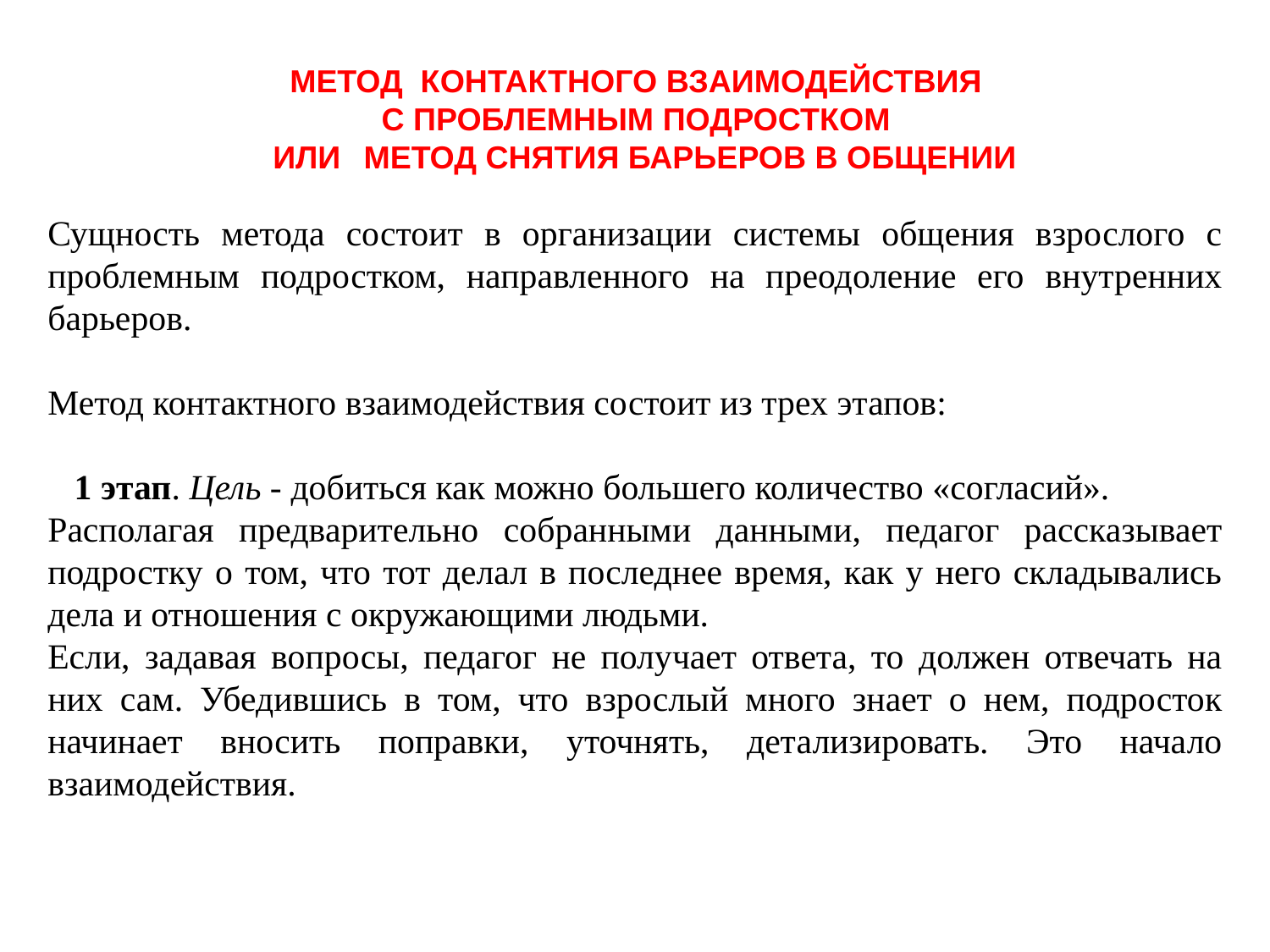

МЕТОД  КОНТАКТНОГО ВЗАИМОДЕЙСТВИЯ
С ПРОБЛЕМНЫМ ПОДРОСТКОМ
ИЛИ   МЕТОД СНЯТИЯ БАРЬЕРОВ В ОБЩЕНИИ
Сущность метода состоит в организации системы общения взрослого с проблемным подростком, направленного на преодоление его внутренних барьеров.

Метод контактного взаимодействия состоит из трех этапов:

   1 этап. Цель - добиться как можно большего количество «согласий».
Располагая предварительно собранными данными, педагог рассказывает подростку о том, что тот делал в последнее время, как у него складывались дела и отношения с окружающими людьми.
Если, задавая вопросы, педагог не получает ответа, то должен отвечать на них сам. Убедившись в том, что взрослый много знает о нем, подросток начинает вносить поправки, уточнять, детализировать. Это начало взаимодействия.